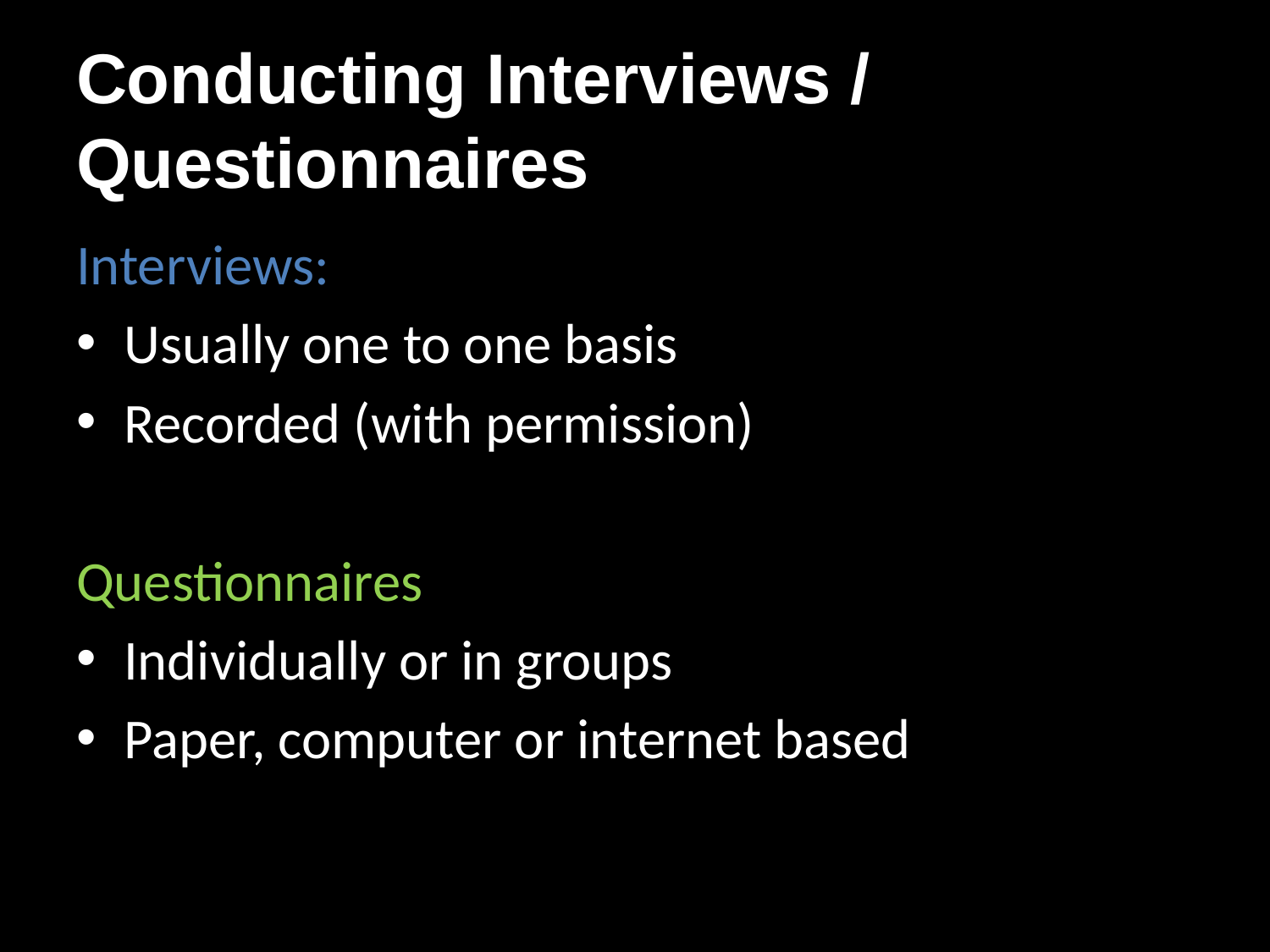

# Conducting Interviews / Questionnaires
Interviews:
Usually one to one basis
Recorded (with permission)

Questionnaires
Individually or in groups
Paper, computer or internet based